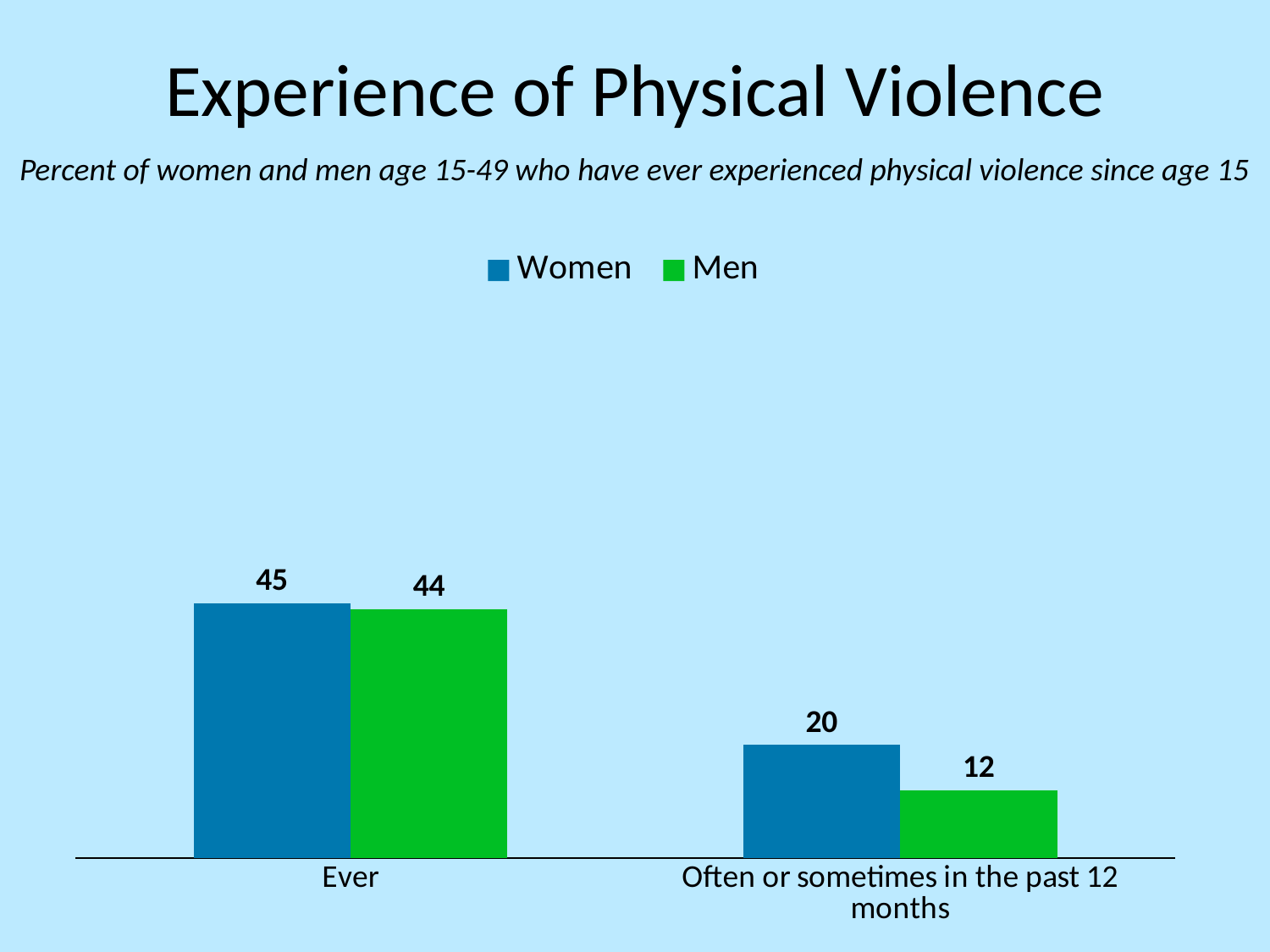

# Experience of Physical Violence
Percent of women and men age 15-49 who have ever experienced physical violence since age 15

### Chart

| Category | Women | Men |
|---|---|---|
| Ever | 45.0 | 44.0 |
| Often or sometimes in the past 12 months | 20.0 | 12.0 |